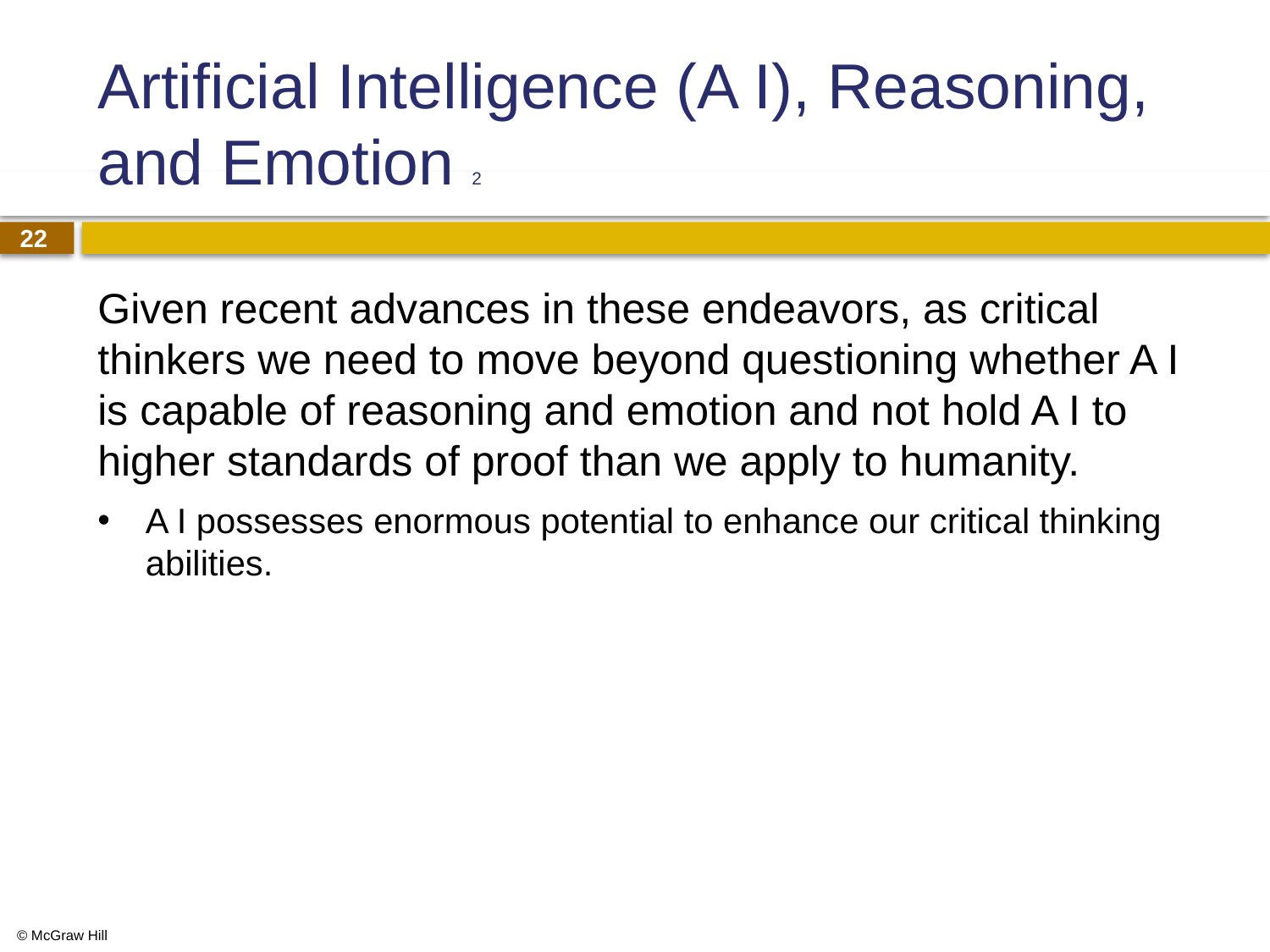

# Artificial Intelligence (A I), Reasoning, and Emotion 2
Given recent advances in these endeavors, as critical thinkers we need to move beyond questioning whether A I is capable of reasoning and emotion and not hold A I to higher standards of proof than we apply to humanity.
A I possesses enormous potential to enhance our critical thinking abilities.